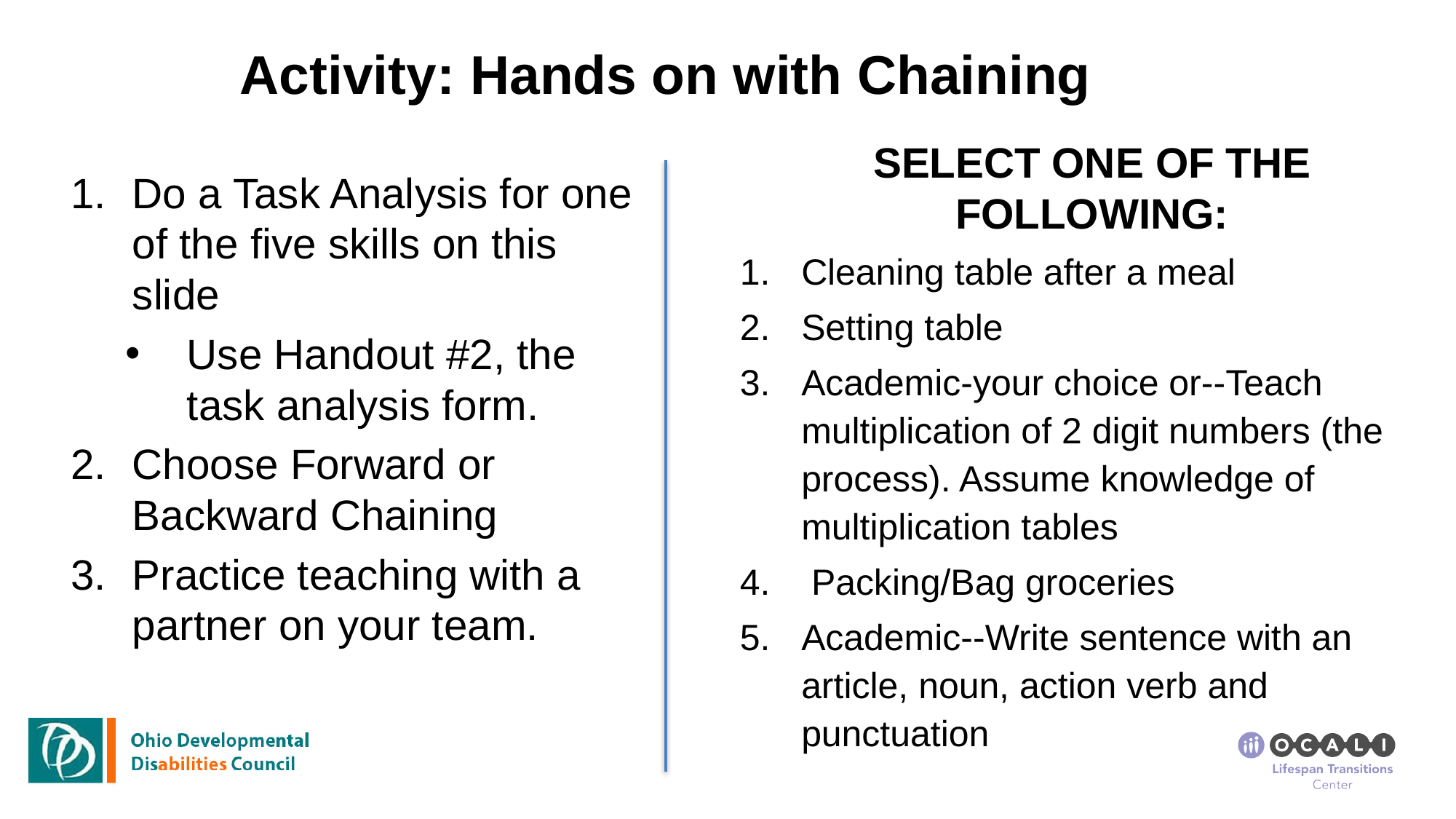

# Activity: Hands on with Chaining
SELECT ONE OF THE FOLLOWING:
Cleaning table after a meal
Setting table
Academic-your choice or--Teach multiplication of 2 digit numbers (the process). Assume knowledge of multiplication tables
 Packing/Bag groceries
Academic--Write sentence with an article, noun, action verb and punctuation
Do a Task Analysis for one of the five skills on this slide
Use Handout #2, the task analysis form.
Choose Forward or Backward Chaining
Practice teaching with a partner on your team.